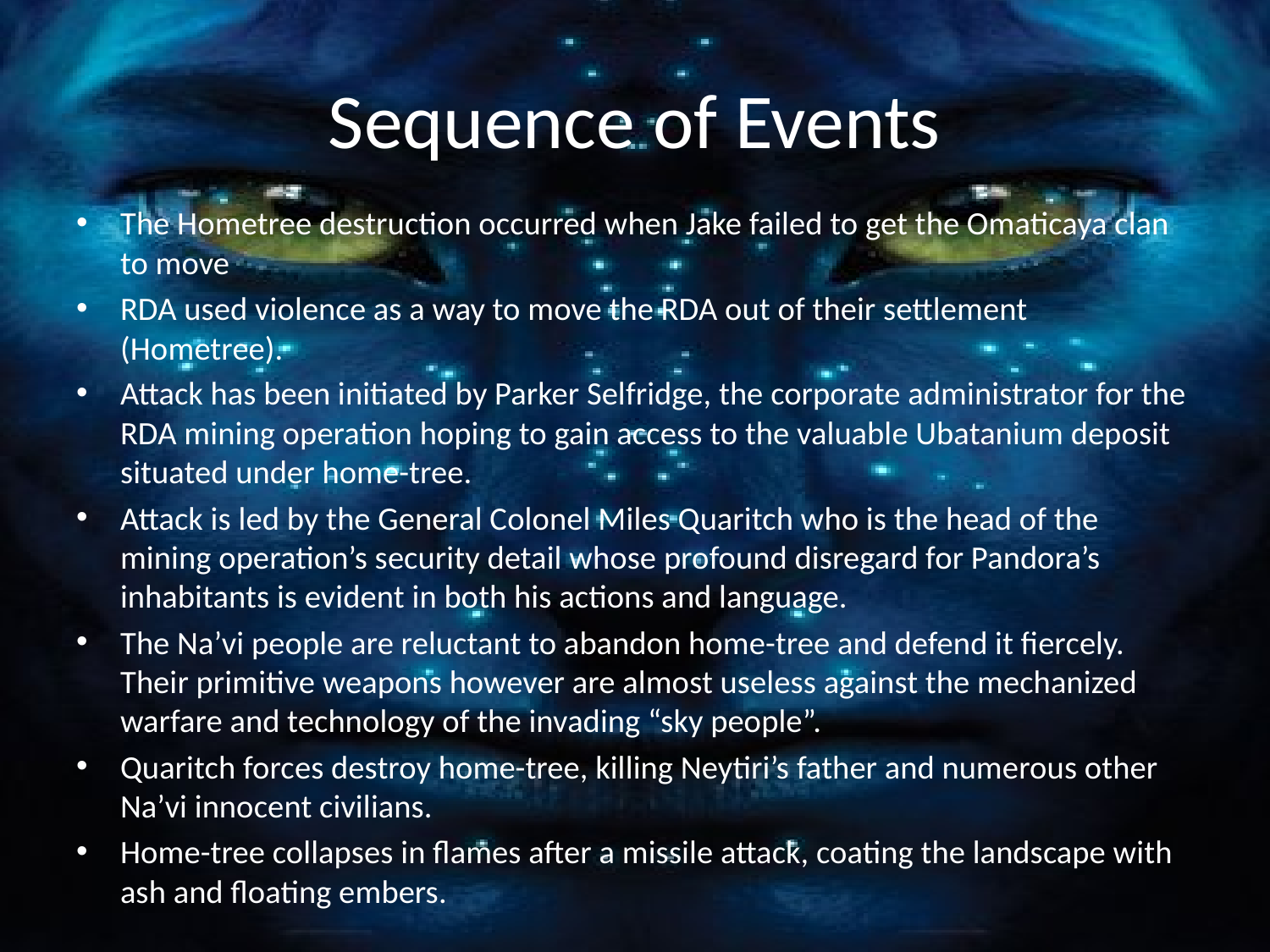

# Sequence of Events
The Hometree destruction occurred when Jake failed to get the Omaticaya clan to move
RDA used violence as a way to move the RDA out of their settlement (Hometree).
Attack has been initiated by Parker Selfridge, the corporate administrator for the RDA mining operation hoping to gain access to the valuable Ubatanium deposit situated under home-tree.
Attack is led by the General Colonel Miles Quaritch who is the head of the mining operation’s security detail whose profound disregard for Pandora’s inhabitants is evident in both his actions and language.
The Na’vi people are reluctant to abandon home-tree and defend it fiercely. Their primitive weapons however are almost useless against the mechanized warfare and technology of the invading “sky people”.
Quaritch forces destroy home-tree, killing Neytiri’s father and numerous other Na’vi innocent civilians.
Home-tree collapses in flames after a missile attack, coating the landscape with ash and floating embers.